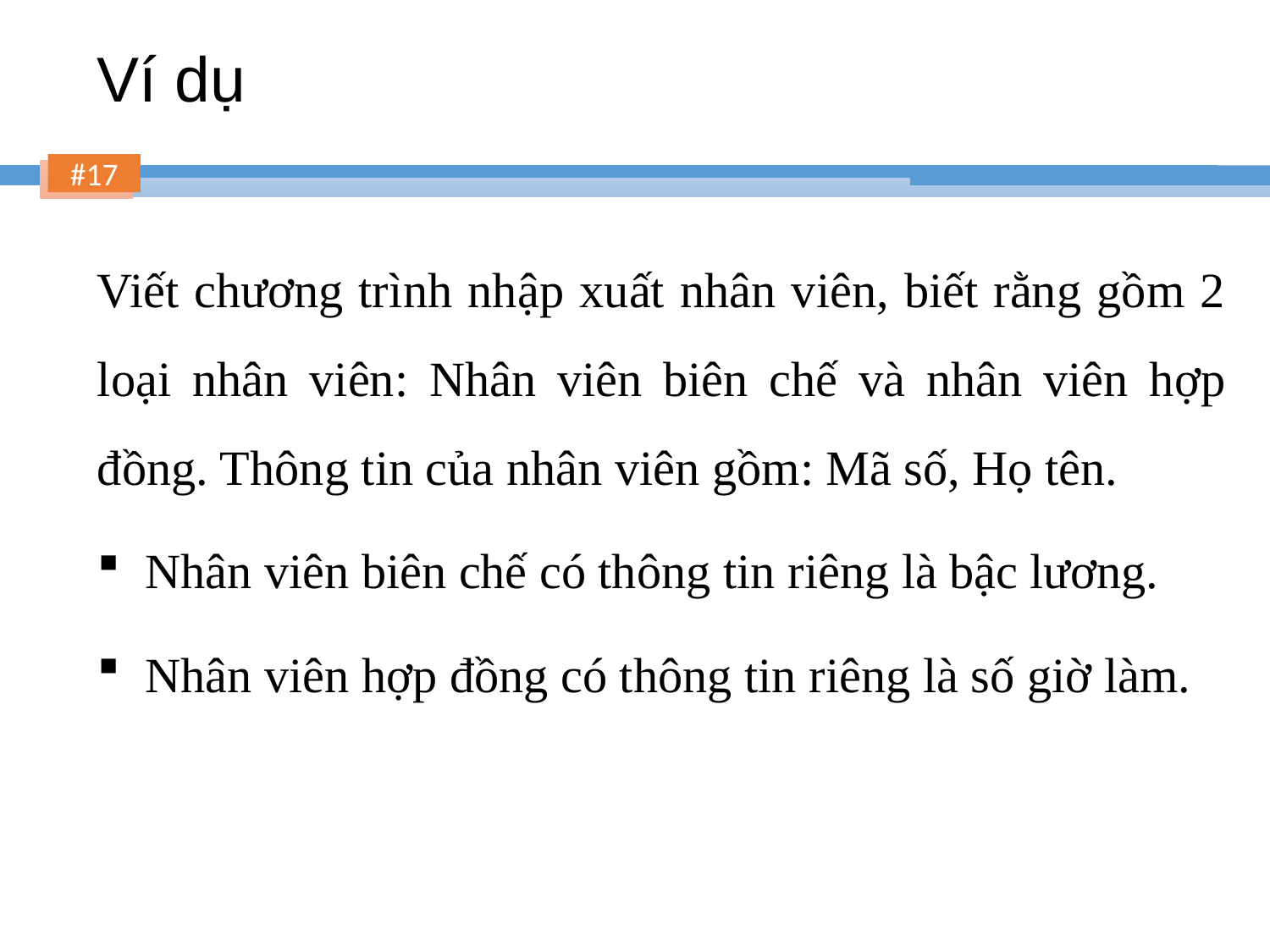

# Ví dụ
Viết chương trình nhập xuất nhân viên, biết rằng gồm 2 loại nhân viên: Nhân viên biên chế và nhân viên hợp đồng. Thông tin của nhân viên gồm: Mã số, Họ tên.
Nhân viên biên chế có thông tin riêng là bậc lương.
Nhân viên hợp đồng có thông tin riêng là số giờ làm.
17